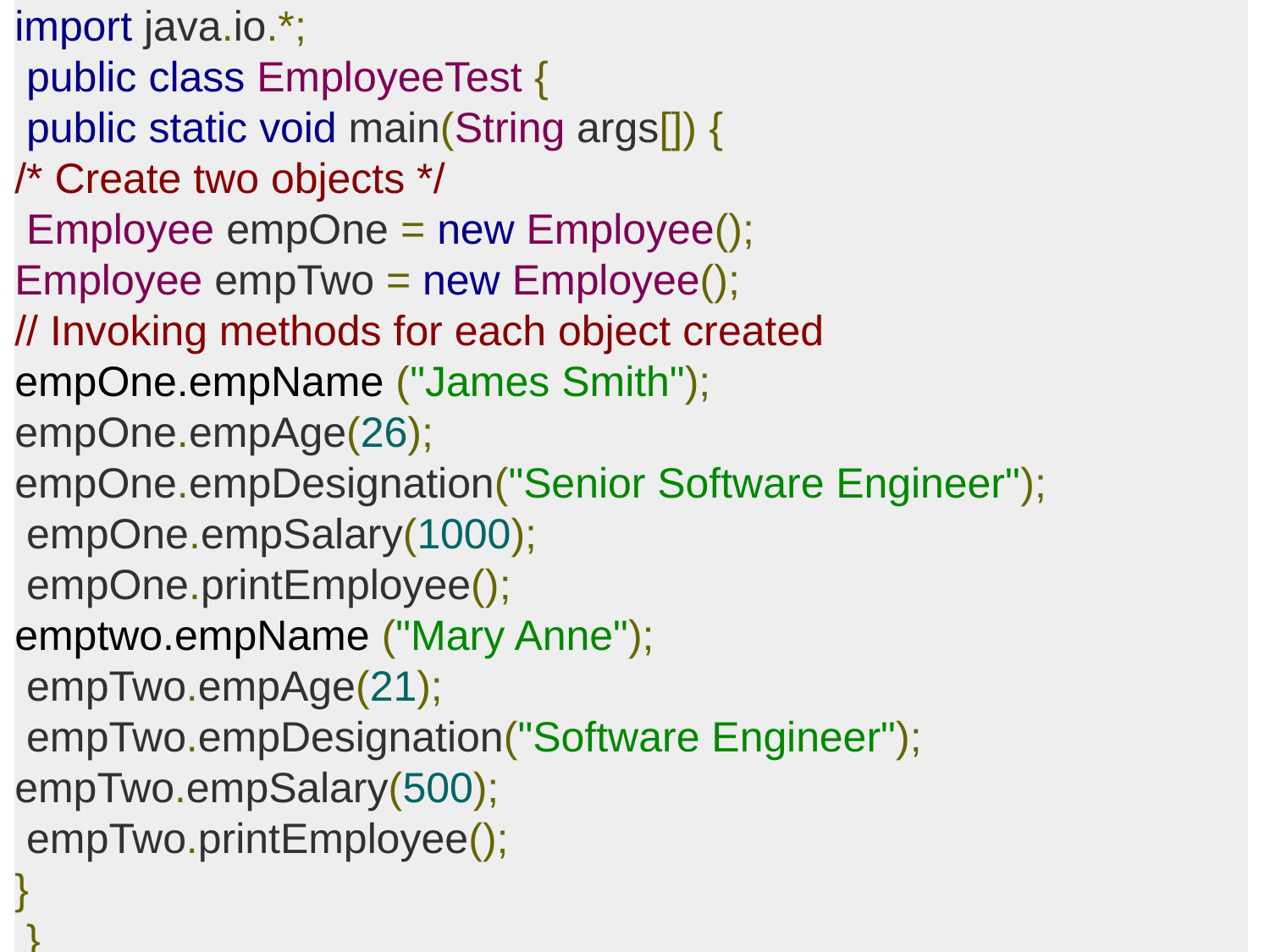

import java.io.*;
 public class EmployeeTest {
 public static void main(String args[]) {
/* Create two objects */
 Employee empOne = new Employee();
Employee empTwo = new Employee();
// Invoking methods for each object created
empOne.empName ("James Smith");
empOne.empAge(26);
empOne.empDesignation("Senior Software Engineer");
 empOne.empSalary(1000);
 empOne.printEmployee();
emptwo.empName ("Mary Anne");
 empTwo.empAge(21);
 empTwo.empDesignation("Software Engineer"); empTwo.empSalary(500);
 empTwo.printEmployee();
}
 }